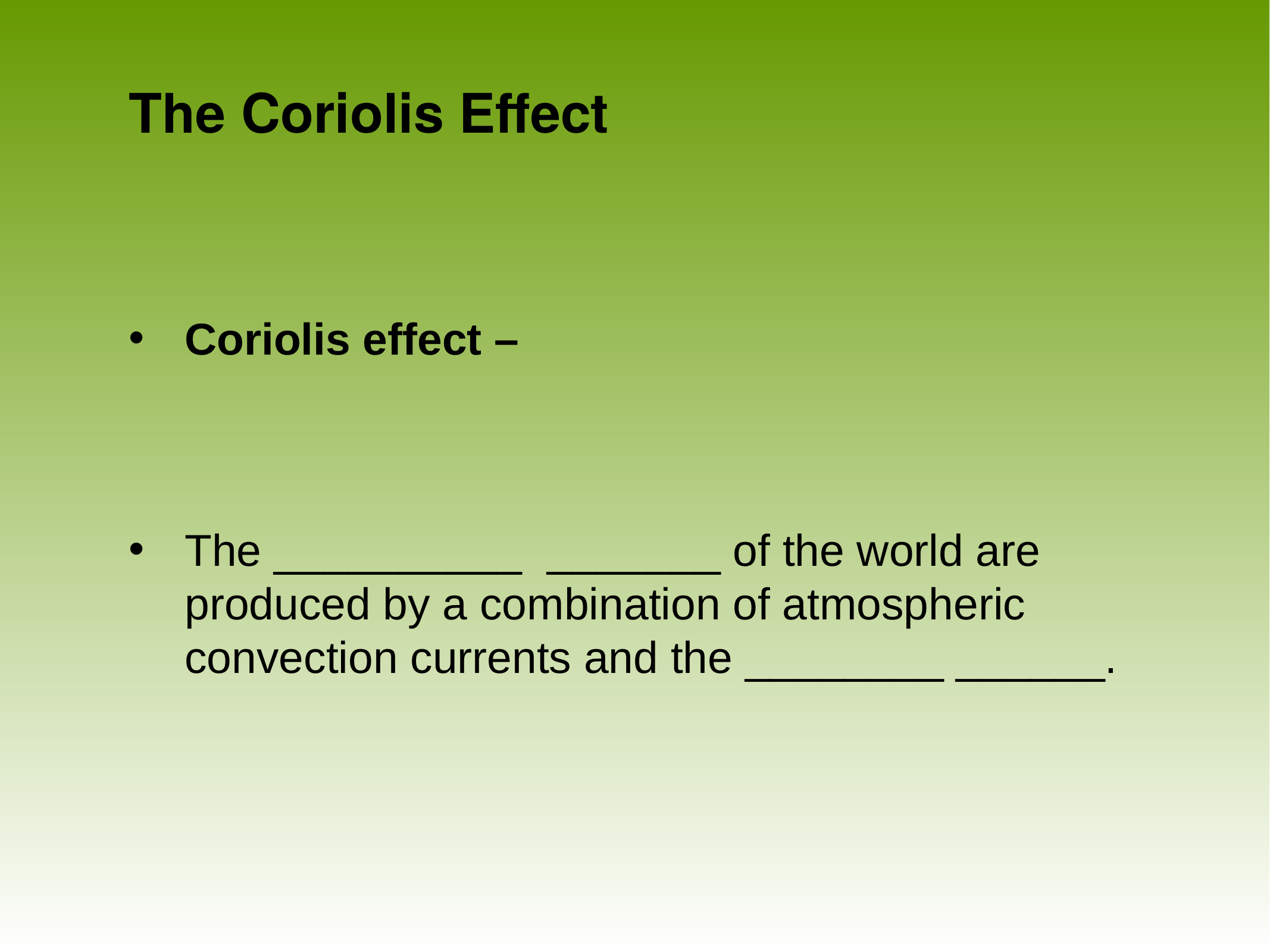

# The Coriolis Effect
Coriolis effect –

The __________  _______ of the world are produced by a combination of atmospheric convection currents and the ________ ______.